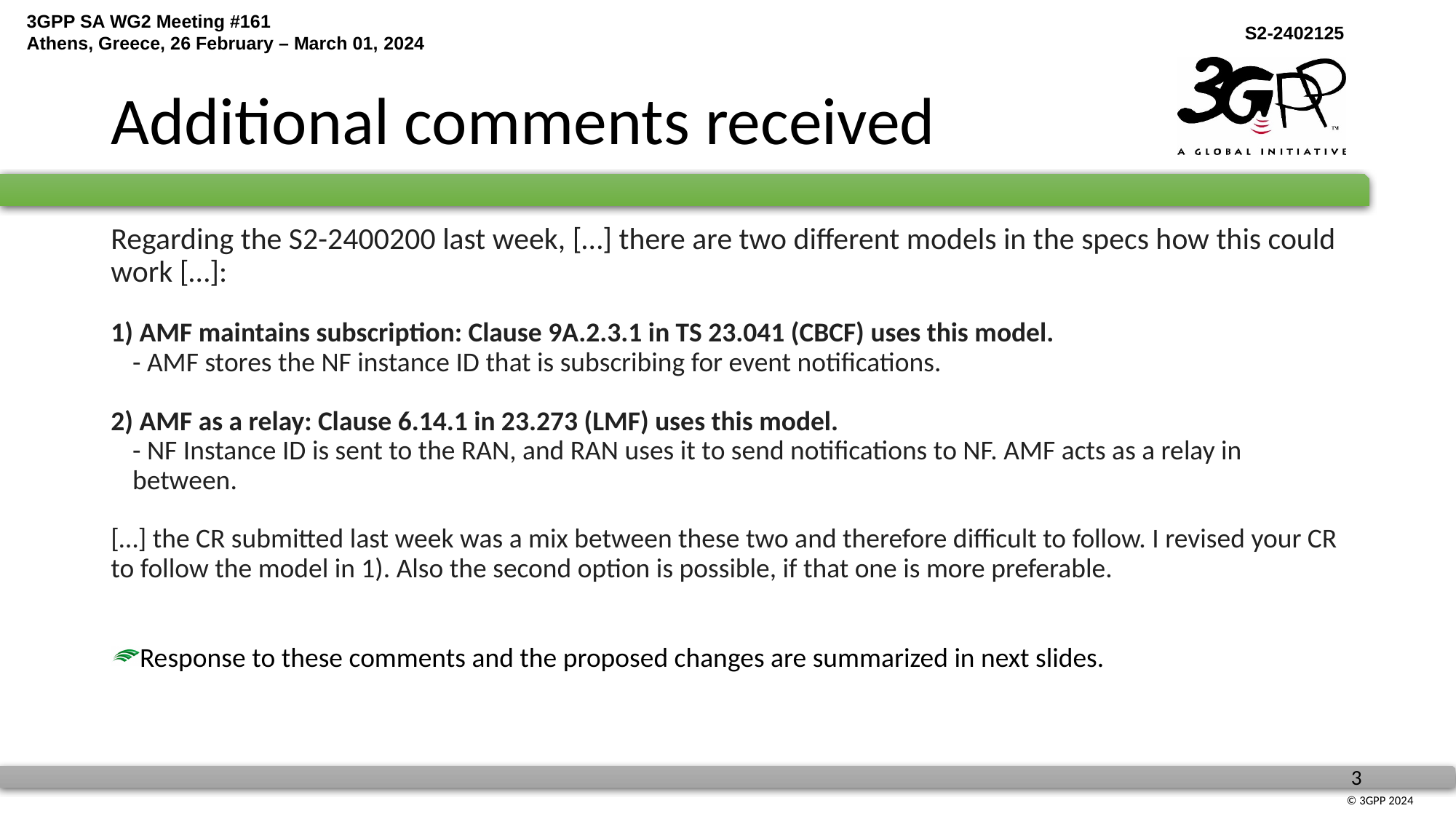

# Additional comments received
Regarding the S2-2400200 last week, […] there are two different models in the specs how this could work […]:

1) AMF maintains subscription: Clause 9A.2.3.1 in TS 23.041 (CBCF) uses this model.
- AMF stores the NF instance ID that is subscribing for event notifications.

2) AMF as a relay: Clause 6.14.1 in 23.273 (LMF) uses this model.
- NF Instance ID is sent to the RAN, and RAN uses it to send notifications to NF. AMF acts as a relay in between.

[…] the CR submitted last week was a mix between these two and therefore difficult to follow. I revised your CR to follow the model in 1). Also the second option is possible, if that one is more preferable.

Response to these comments and the proposed changes are summarized in next slides.